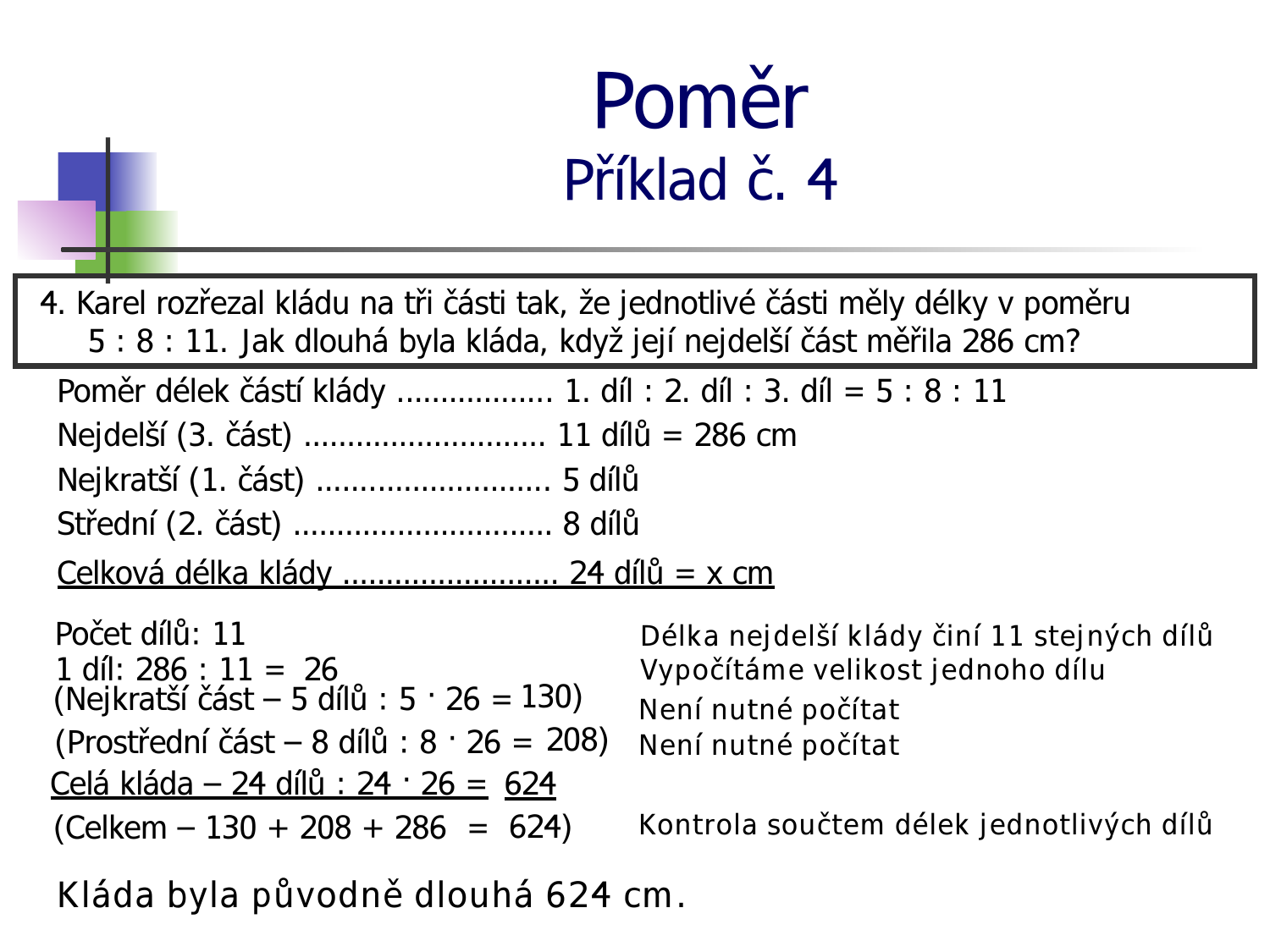

# Poměr Příklad č. 4
4. Karel rozřezal kládu na tři části tak, že jednotlivé části měly délky v poměru
5 : 8 : 11. Jak dlouhá byla kláda, když její nejdelší část měřila 286 cm?
Poměr délek částí klády .…………….. 1. díl : 2. díl : 3. díl = 5 : 8 : 11
Nejdelší (3. část) ………………………. 11 dílů = 286 cm
Nejkratší (1. část) …….……………….. 5 dílů
Střední (2. část) ………………………… 8 dílů
Celková délka klády ……………………. 24 dílů = x cm

Počet dílů: 11
Délka nejdelší klády činí 11 stejných dílů
1 díl: 286 : 11 =
26
Vypočítáme velikost jednoho dílu
130)
(Nejkratší část – 5 dílů : 5 · 26 =
Není nutné počítat
208)
(Prostřední část – 8 dílů : 8 · 26 =
Není nutné počítat
Celá kláda – 24 dílů : 24 · 26 =
624
624)
Kontrola součtem délek jednotlivých dílů
(Celkem – 130 + 208 + 286  =
Kláda byla původně dlouhá 624 cm.